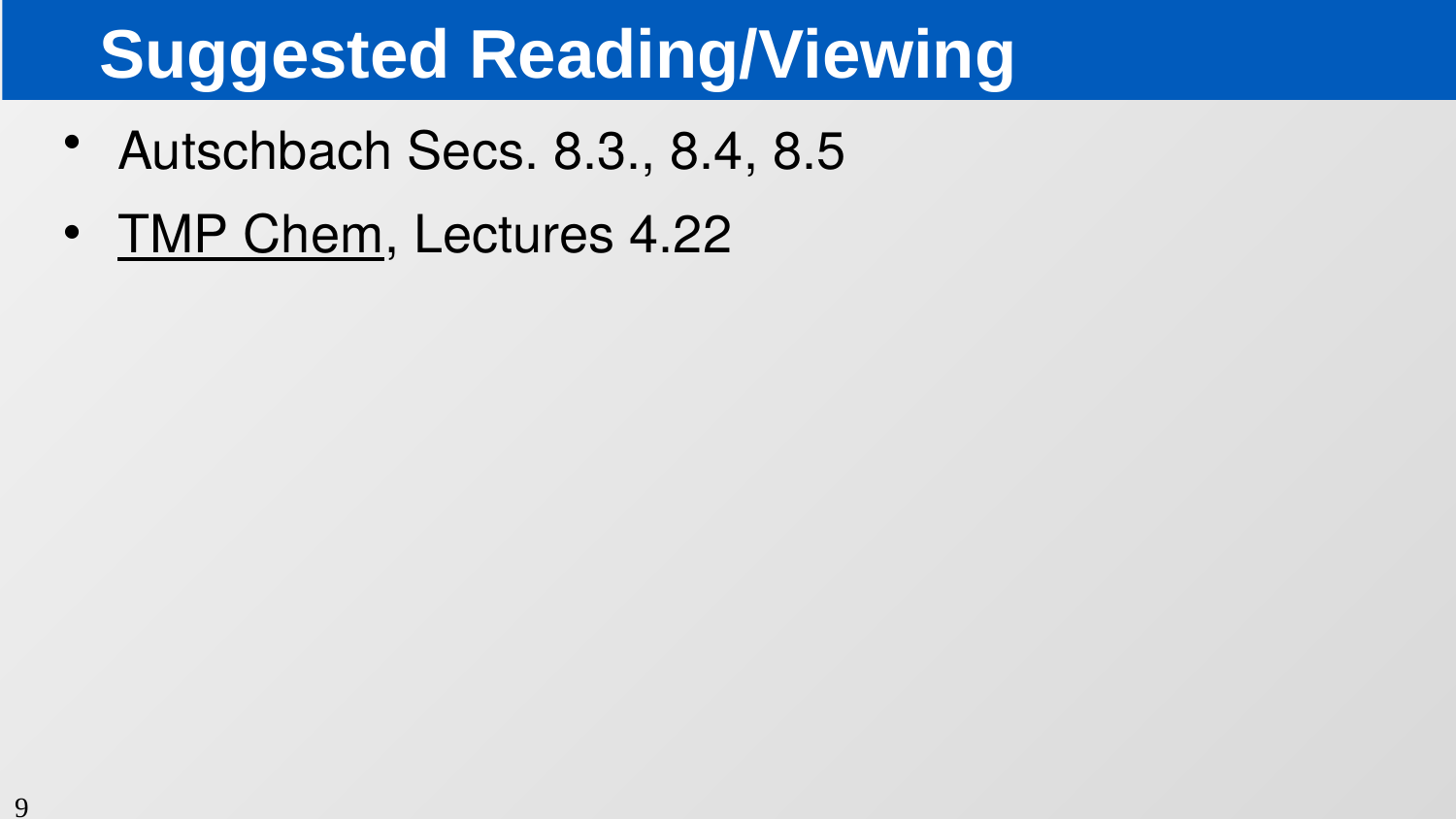

# Suggested Reading/Viewing
Autschbach Secs. 8.3., 8.4, 8.5
TMP Chem, Lectures 4.22

9